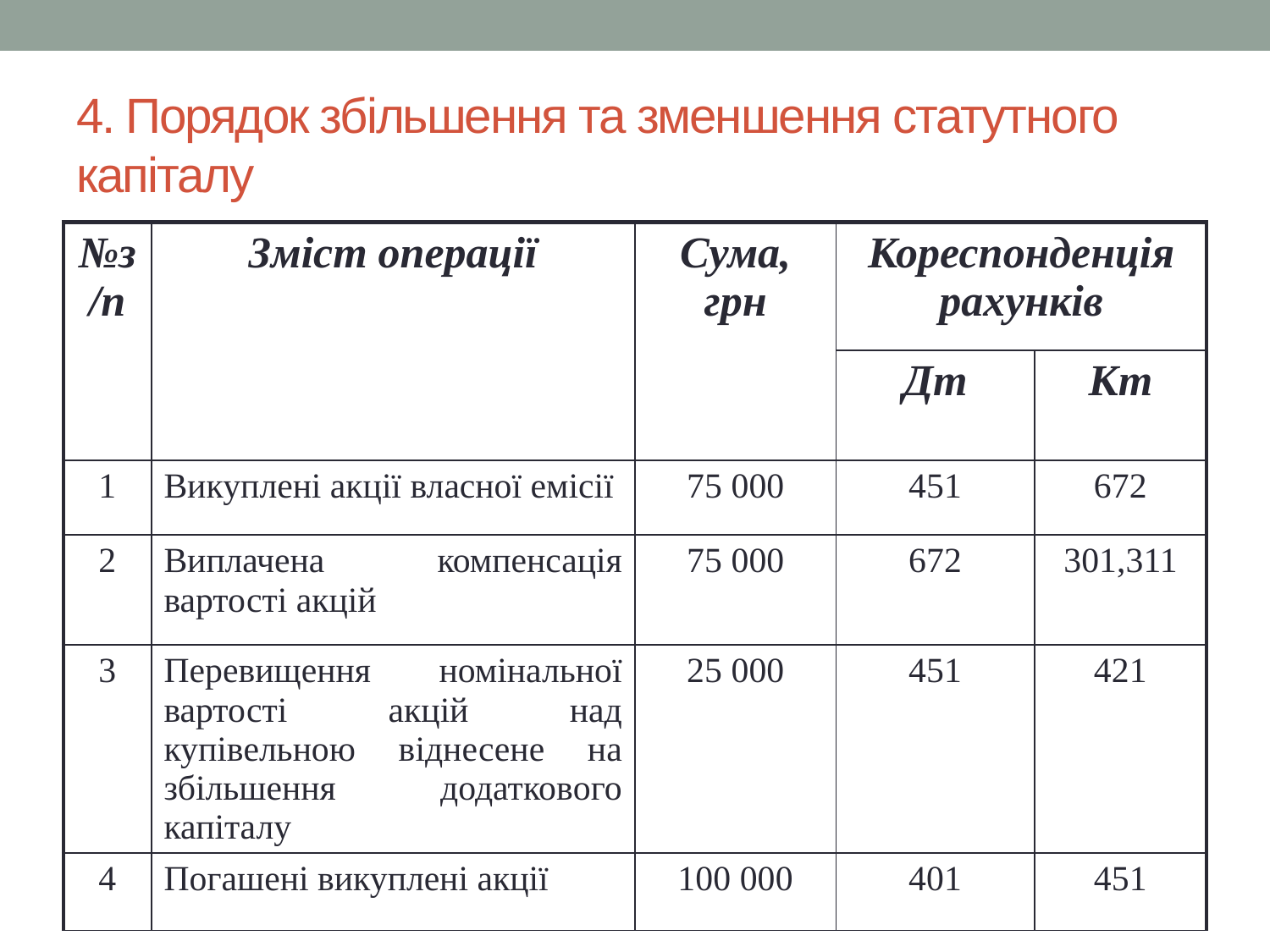

# 4. Порядок збільшення та зменшення статутного капіталу
| №з/п | Зміст операції | Сума, грн | Кореспонденція рахунків |  |
| --- | --- | --- | --- | --- |
|  |  |  | Дт | Кт |
| 1 | Викуплені акції власної емісії | 75 000 | 451 | 672 |
| 2 | Виплачена компенсація вартості акцій | 75 000 | 672 | 301,311 |
| 3 | Перевищення номінальної вартості акцій над купівельною віднесене на збільшення додаткового капіталу | 25 000 | 451 | 421 |
| 4 | Погашені викуплені акції | 100 000 | 401 | 451 |